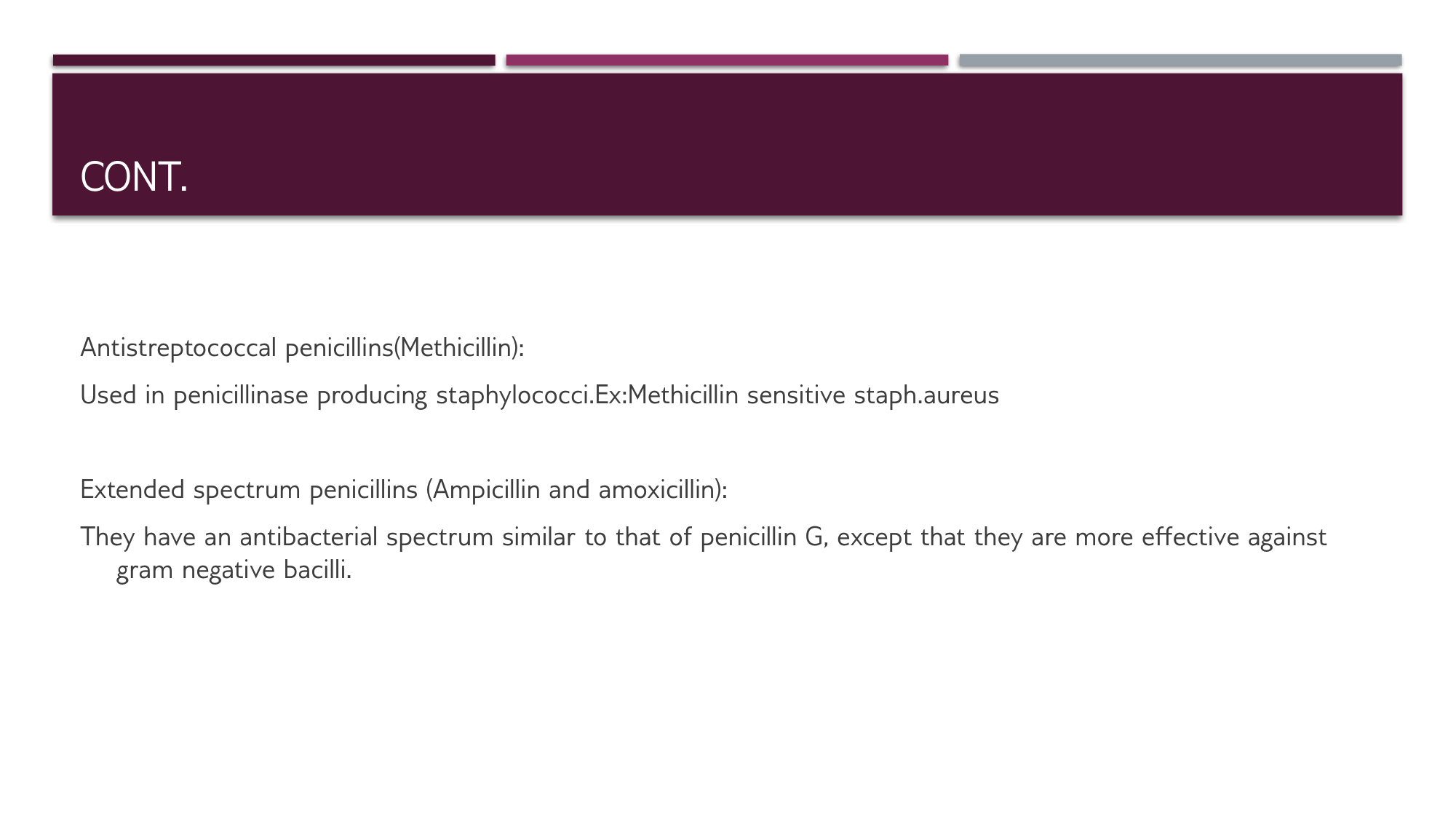

# Cont.
Antistreptococcal penicillins(Methicillin):
Used in penicillinase producing staphylococci.Ex:Methicillin sensitive staph.aureus

Extended spectrum penicillins (Ampicillin and amoxicillin):
They have an antibacterial spectrum similar to that of penicillin G, except that they are more effective against gram negative bacilli.